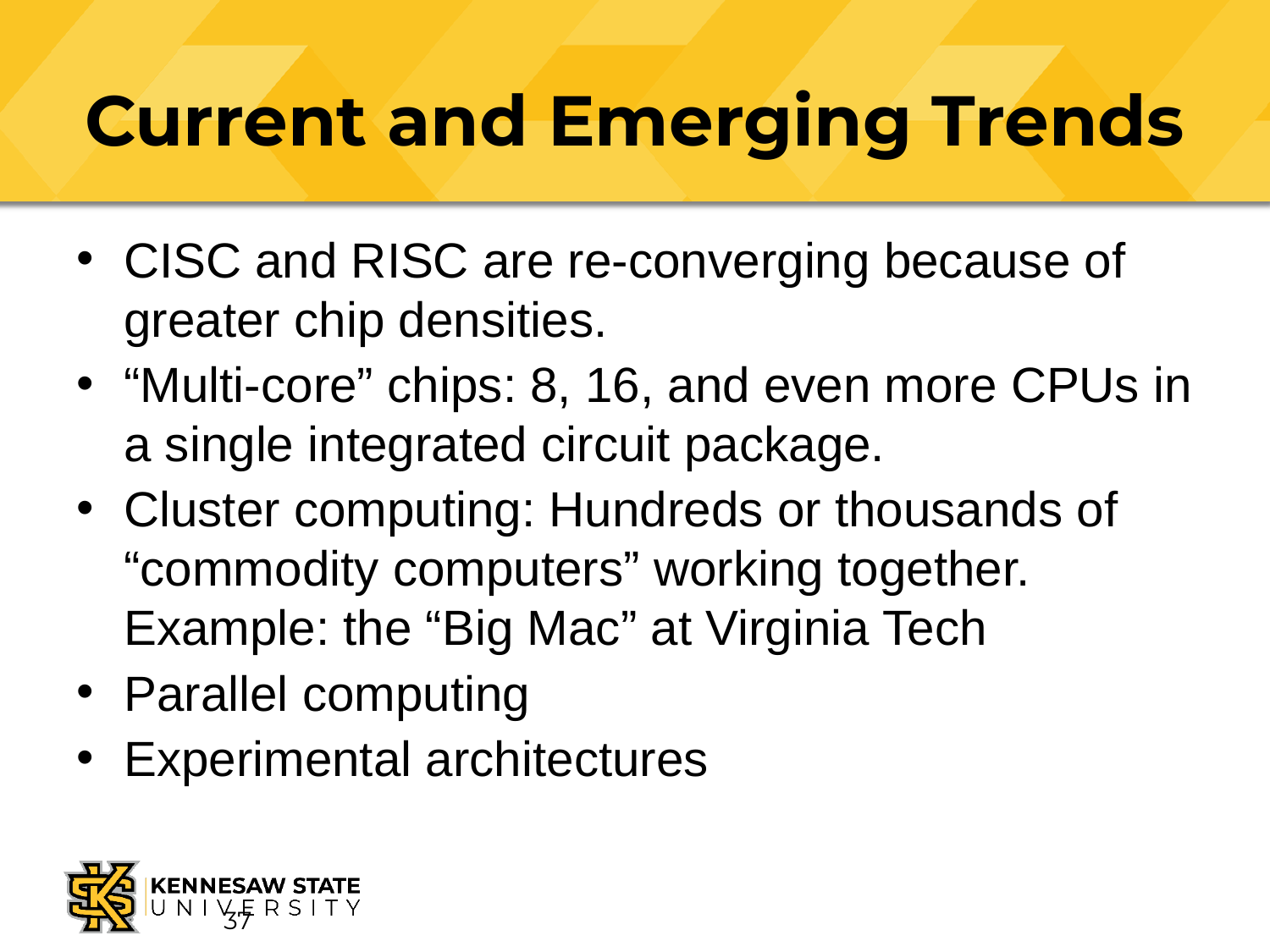

# Current and Emerging Trends
CISC and RISC are re-converging because of greater chip densities.
“Multi-core” chips: 8, 16, and even more CPUs in a single integrated circuit package.
Cluster computing: Hundreds or thousands of “commodity computers” working together.  Example: the “Big Mac” at Virginia Tech
Parallel computing
Experimental architectures
37